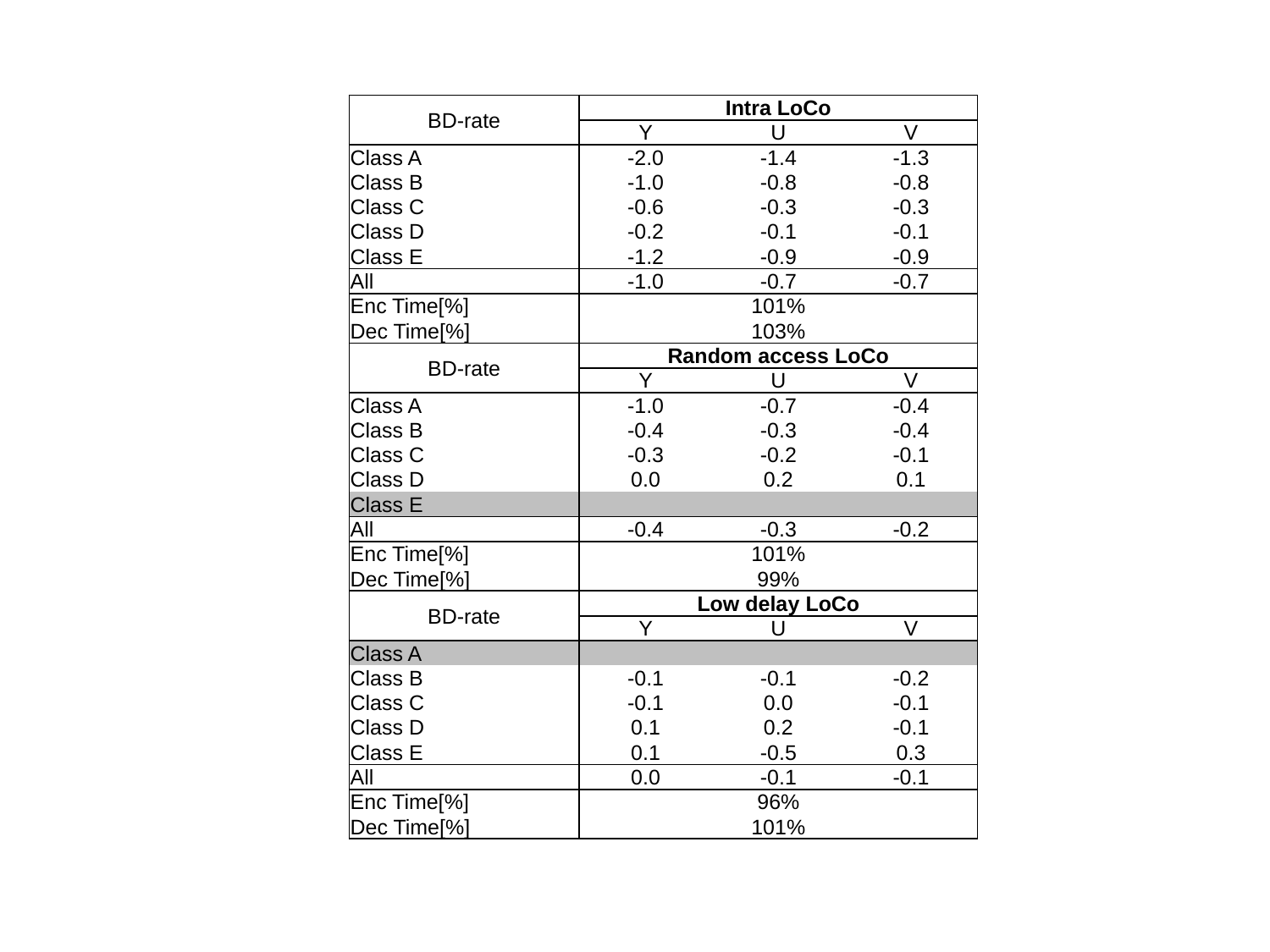

| BD-rate | Intra LoCo |  |  |
| --- | --- | --- | --- |
|  | Y | U | V |
| Class A | -2.0 | -1.4 | -1.3 |
| Class B | -1.0 | -0.8 | -0.8 |
| Class C | -0.6 | -0.3 | -0.3 |
| Class D | -0.2 | -0.1 | -0.1 |
| Class E | -1.2 | -0.9 | -0.9 |
| All | -1.0 | -0.7 | -0.7 |
| Enc Time[%] | 101% |  |  |
| Dec Time[%] | 103% |  |  |
| BD-rate | Random access LoCo |  |  |
|  | Y | U | V |
| Class A | -1.0 | -0.7 | -0.4 |
| Class B | -0.4 | -0.3 | -0.4 |
| Class C | -0.3 | -0.2 | -0.1 |
| Class D | 0.0 | 0.2 | 0.1 |
| Class E |  |  |  |
| All | -0.4 | -0.3 | -0.2 |
| Enc Time[%] | 101% |  |  |
| Dec Time[%] | 99% |  |  |
| BD-rate | Low delay LoCo |  |  |
|  | Y | U | V |
| Class A |  |  |  |
| Class B | -0.1 | -0.1 | -0.2 |
| Class C | -0.1 | 0.0 | -0.1 |
| Class D | 0.1 | 0.2 | -0.1 |
| Class E | 0.1 | -0.5 | 0.3 |
| All | 0.0 | -0.1 | -0.1 |
| Enc Time[%] | 96% |  |  |
| Dec Time[%] | 101% |  |  |